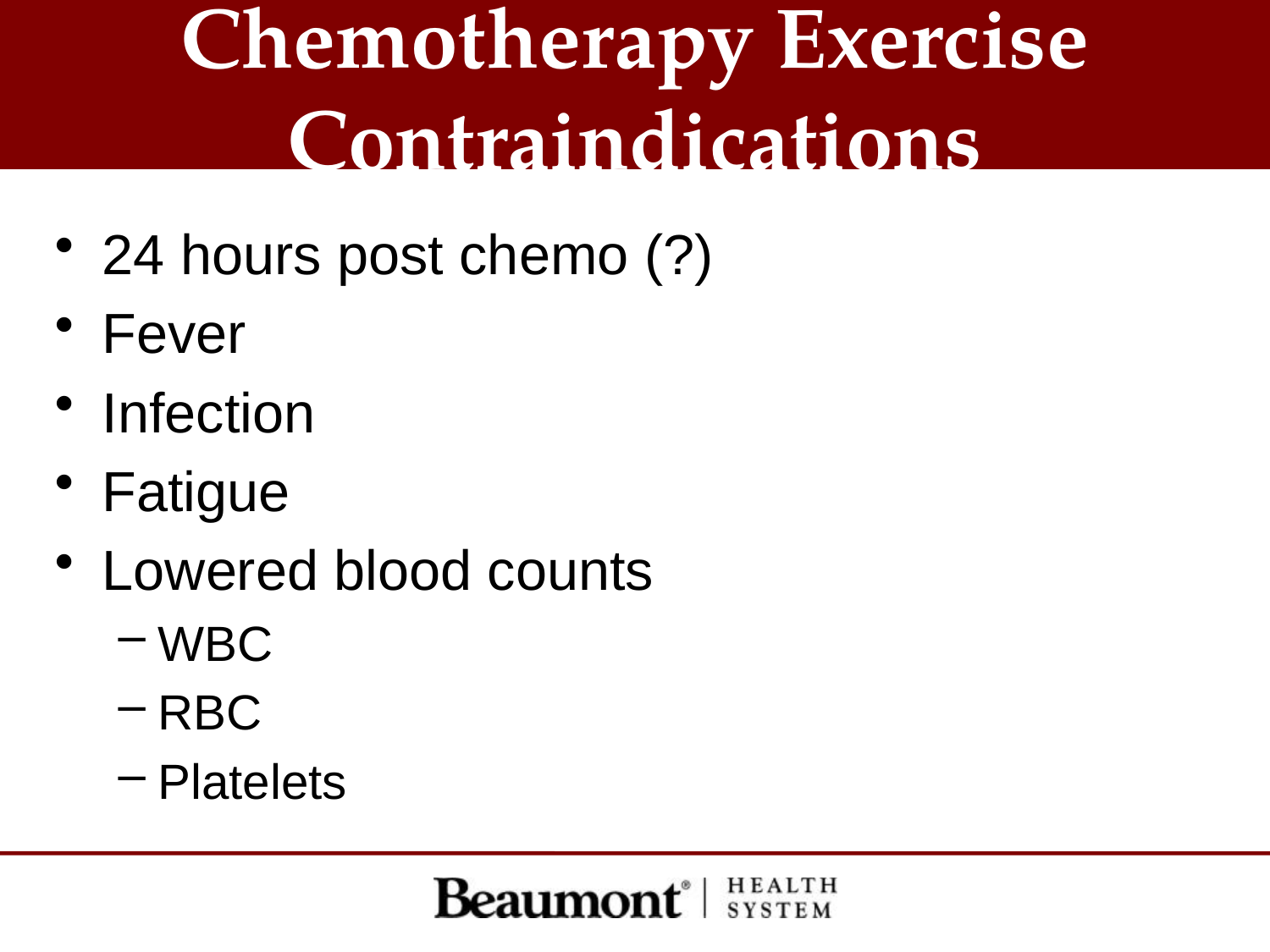

# Chemotherapy Exercise Contraindications
24 hours post chemo (?)
Fever
Infection
Fatigue
Lowered blood counts
WBC
RBC
Platelets